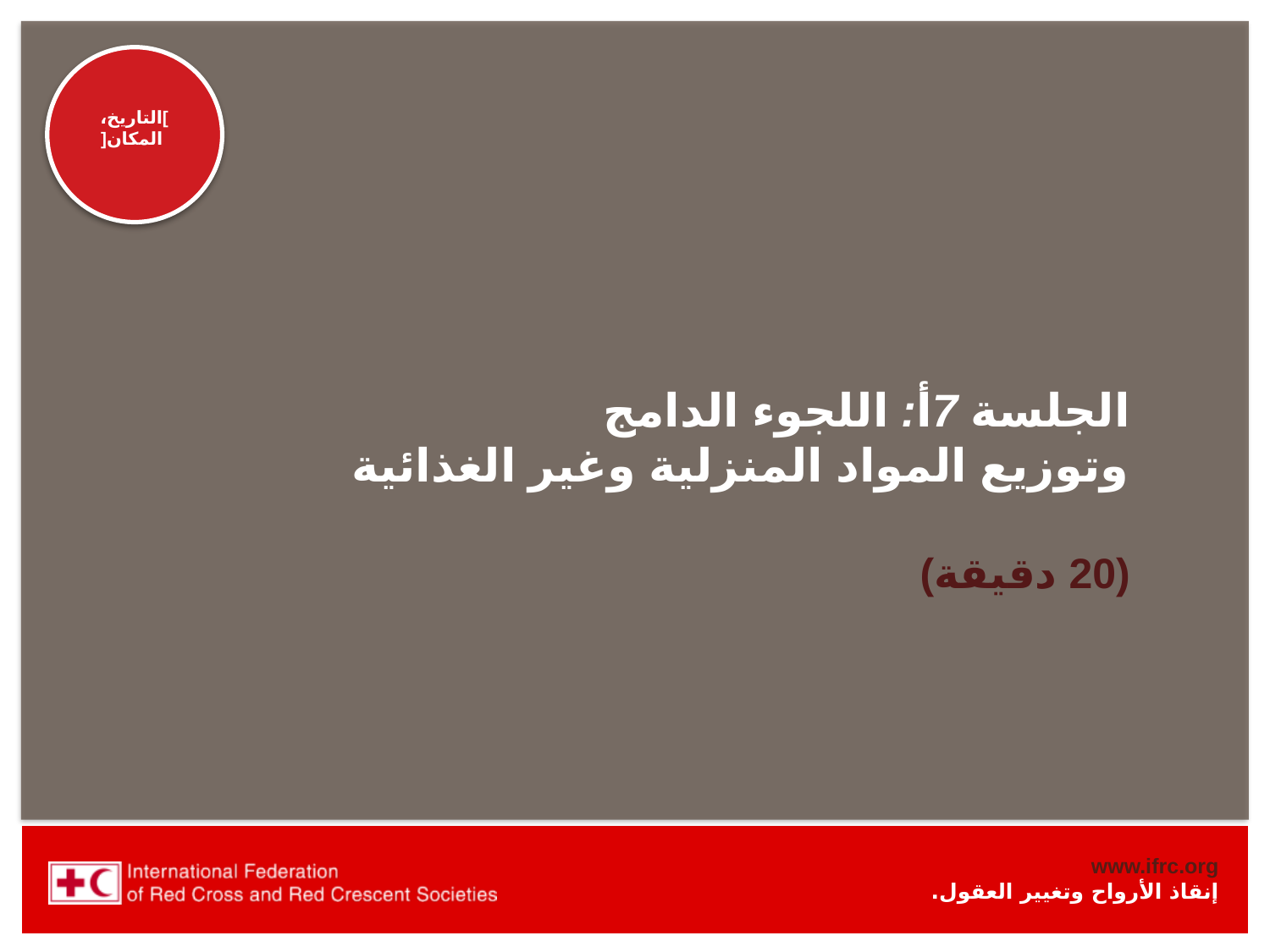

# الجلسة 7أ: اللجوء الدامج وتوزيع المواد المنزلية وغير الغذائية
(20 دقيقة)